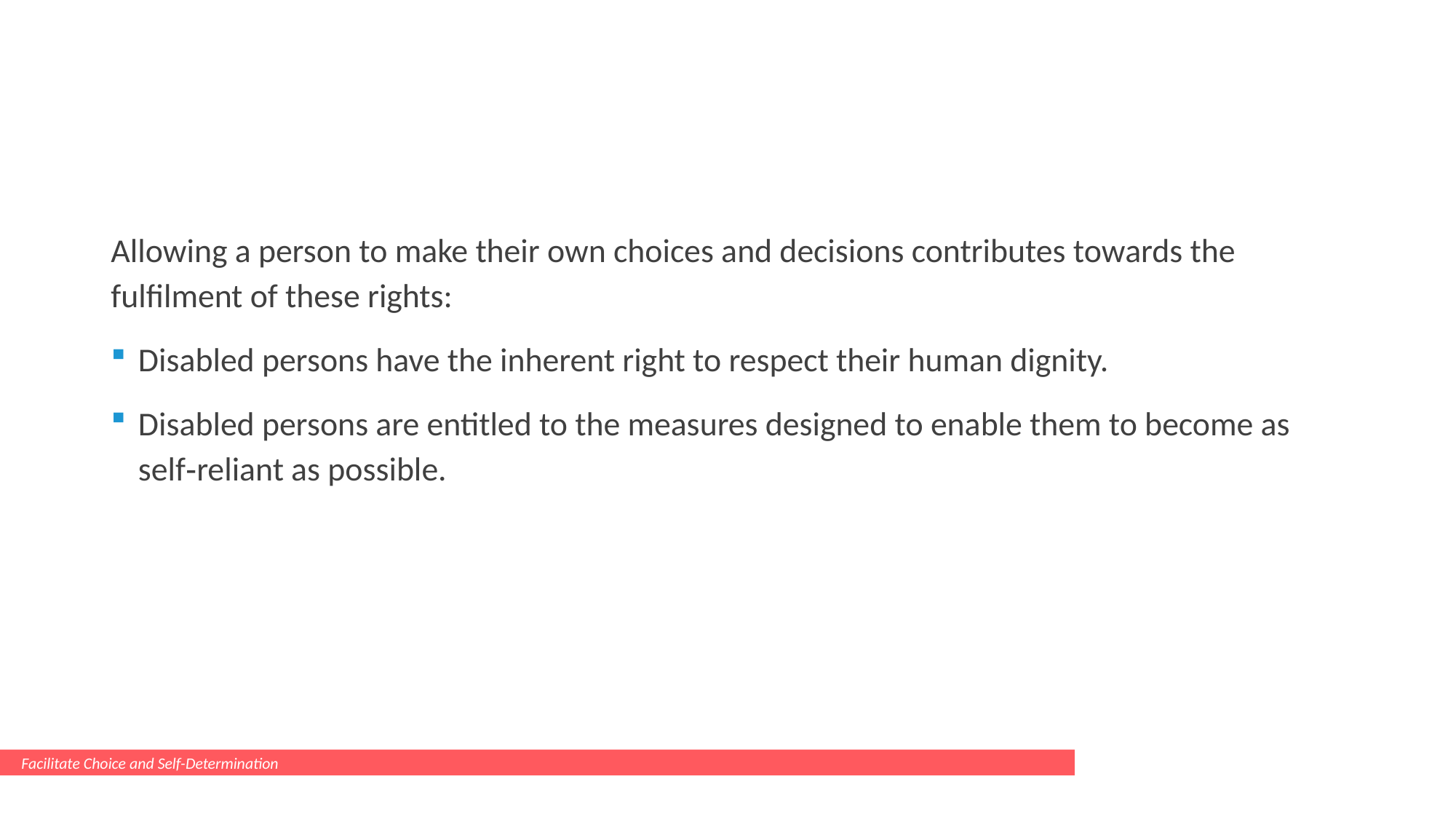

#
Allowing a person to make their own choices and decisions contributes towards the fulfilment of these rights:
Disabled persons have the inherent right to respect their human dignity.
Disabled persons are entitled to the measures designed to enable them to become as self‑reliant as possible.
Facilitate Choice and Self-Determination